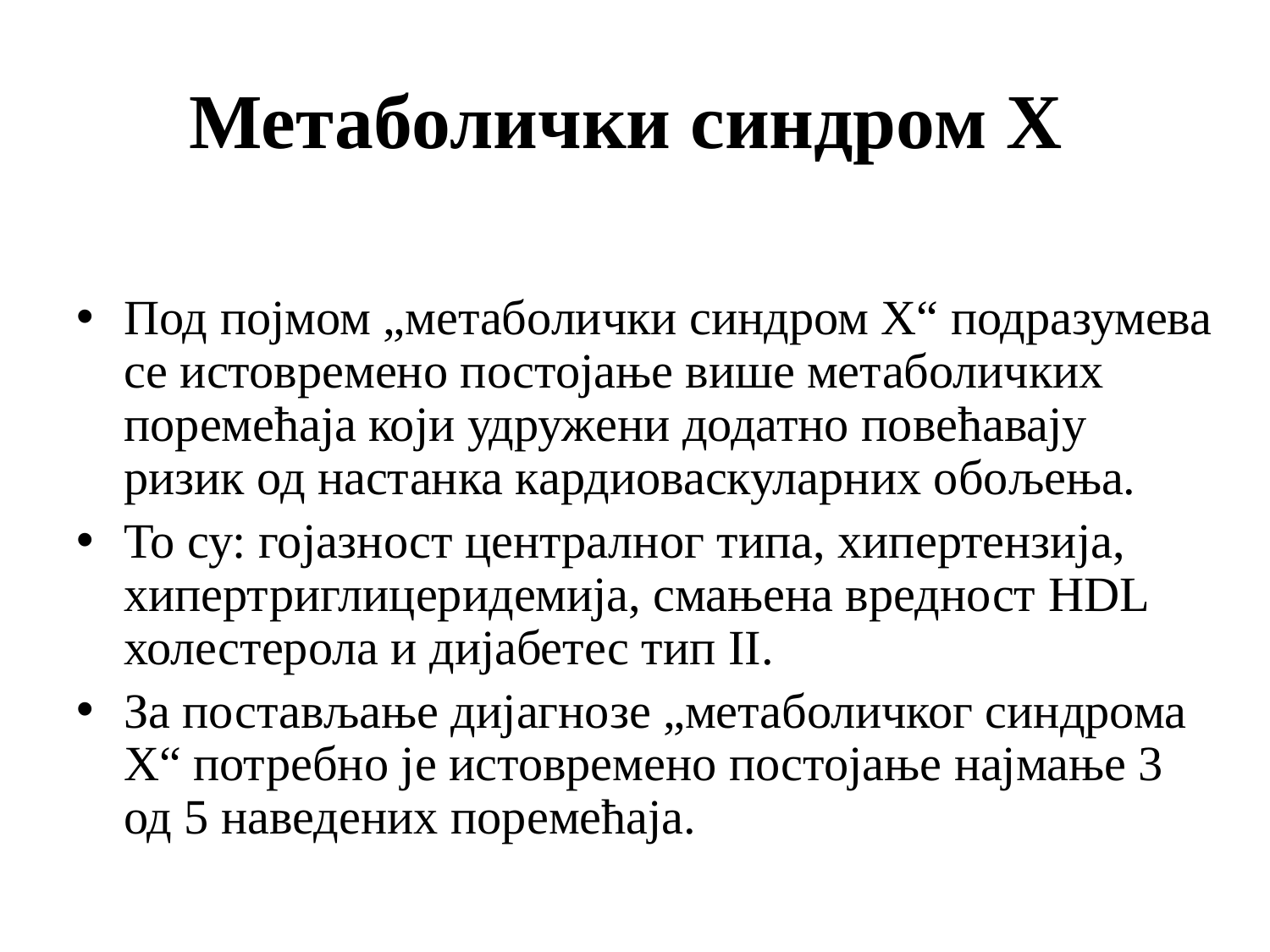

Метаболички синдром X
Под појмом „метаболички синдром X“ подразумева се истовремено постојање више метаболичких поремећаја који удружени додатно повећавају ризик од настанка кардиоваскуларних обољења.
То су: гојазност централног типа, хипертензија, хипертриглицеридемија, смањена вредност HDL холестерола и дијабетес тип II.
За постављање дијагнозе „метаболичког синдрома X“ потребно је истовремено постојање најмање 3 од 5 наведених поремећаја.